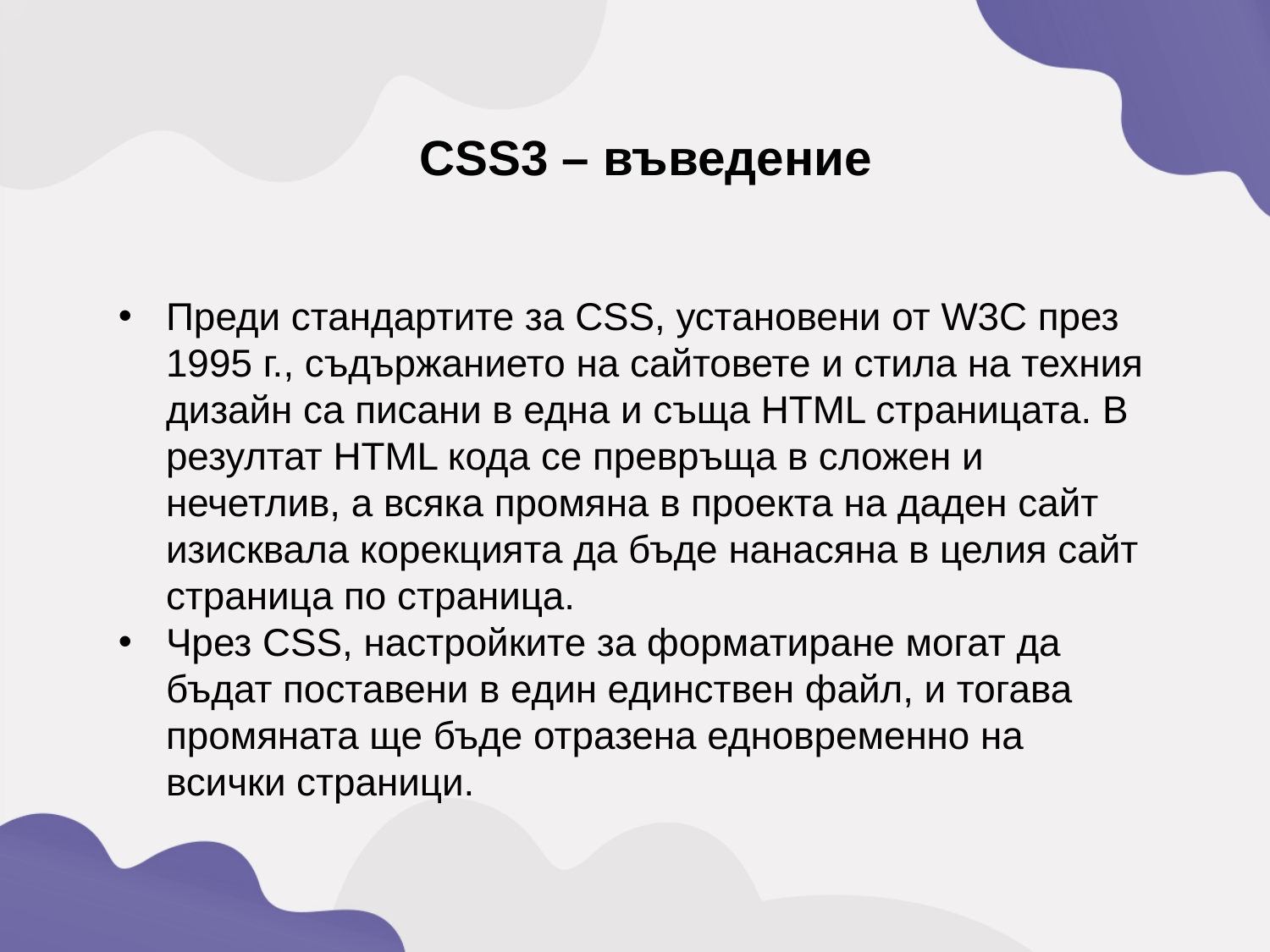

CSS3 – въведение
Преди стандартите за CSS, установени от W3C през 1995 г., съдържанието на сайтовете и стила на техния дизайн са писани в една и съща HTML страницата. В резултат HTML кода се превръща в сложен и нечетлив, а всяка промяна в проекта на даден сайт изисквала корекцията да бъде нанасяна в целия сайт страница по страница.
Чрез CSS, настройките за форматиране могат да бъдат поставени в един единствен файл, и тогава промяната ще бъде отразена едновременно на всички страници.